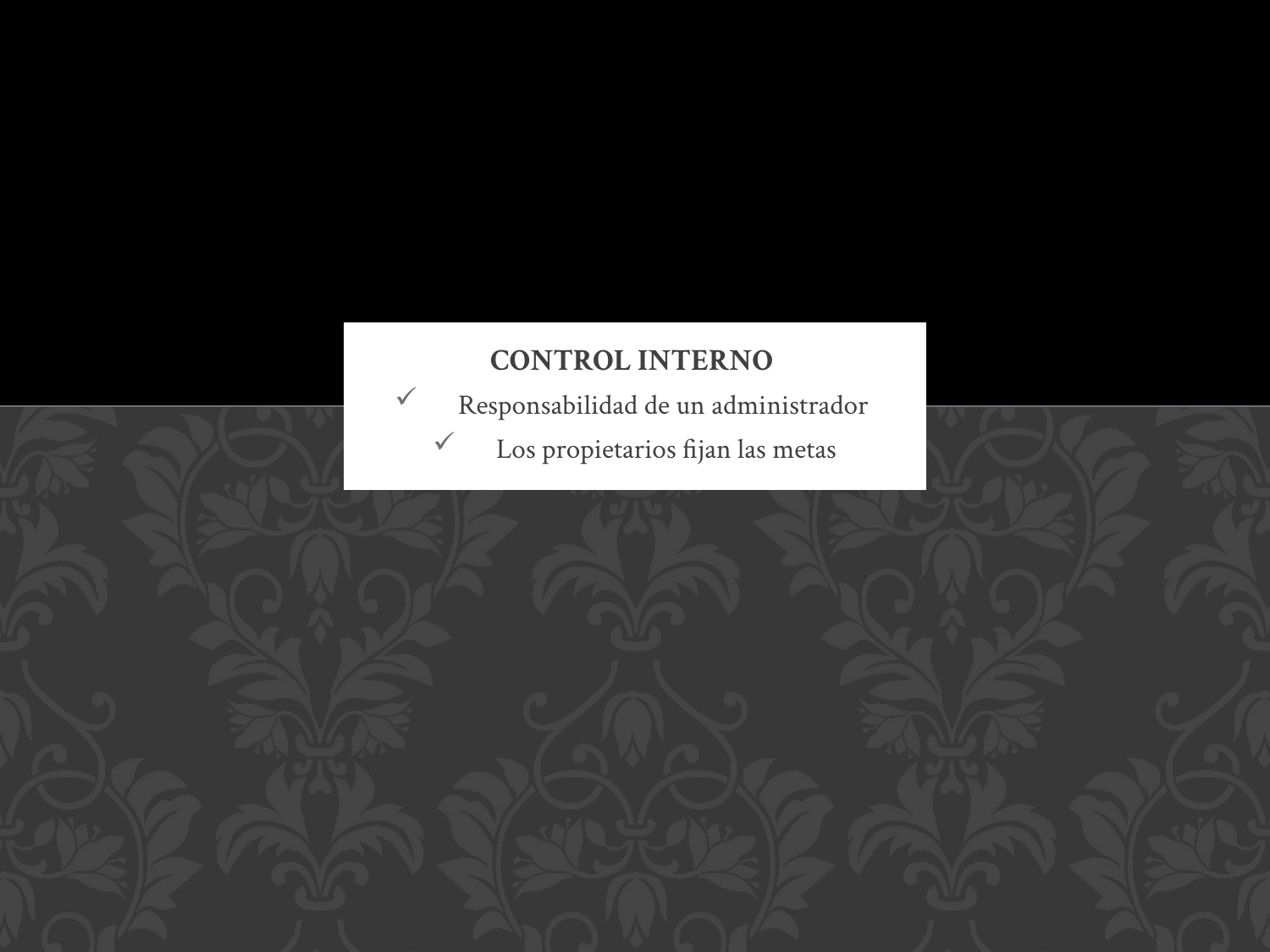

# Control interno
Responsabilidad de un administrador
Los propietarios fijan las metas